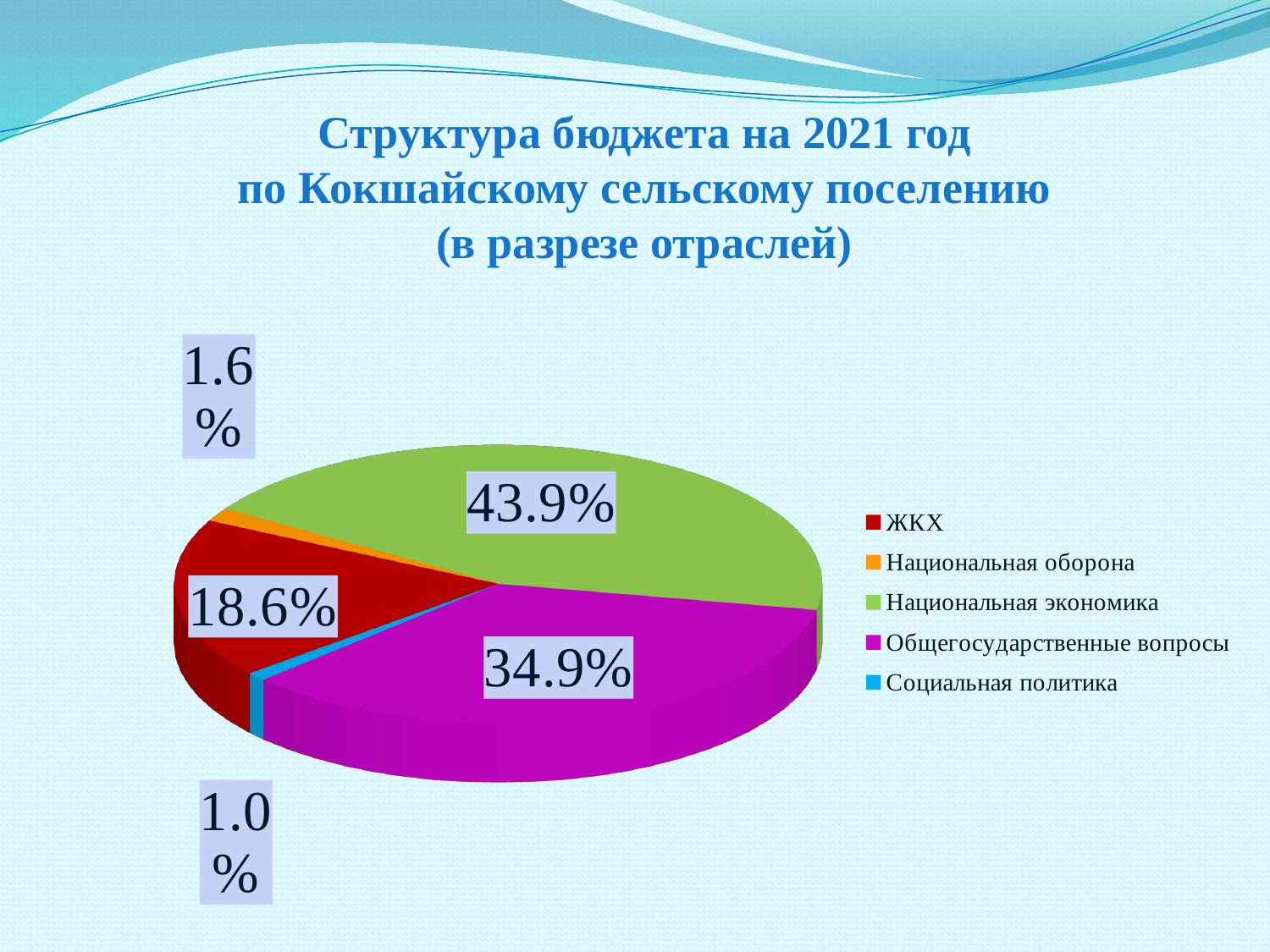

# Структура бюджета на 2021 год по Кокшайскому сельскому поселению (в разрезе отраслей)

[unsupported chart]